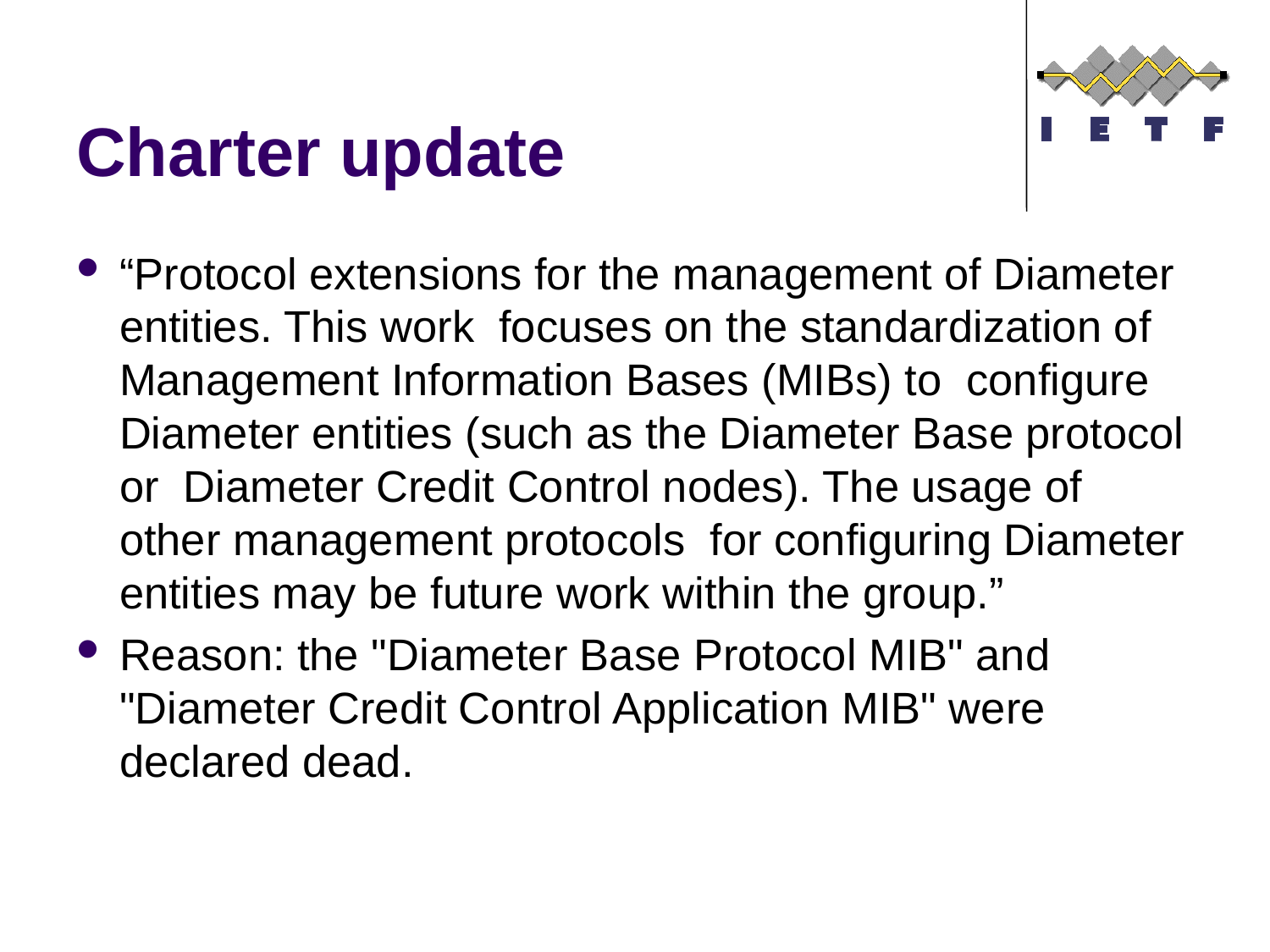

# Charter update
“Protocol extensions for the management of Diameter entities. This work  focuses on the standardization of Management Information Bases (MIBs) to  configure Diameter entities (such as the Diameter Base protocol or  Diameter Credit Control nodes). The usage of other management protocols  for configuring Diameter entities may be future work within the group.”
Reason: the "Diameter Base Protocol MIB" and "Diameter Credit Control Application MIB" were declared dead.